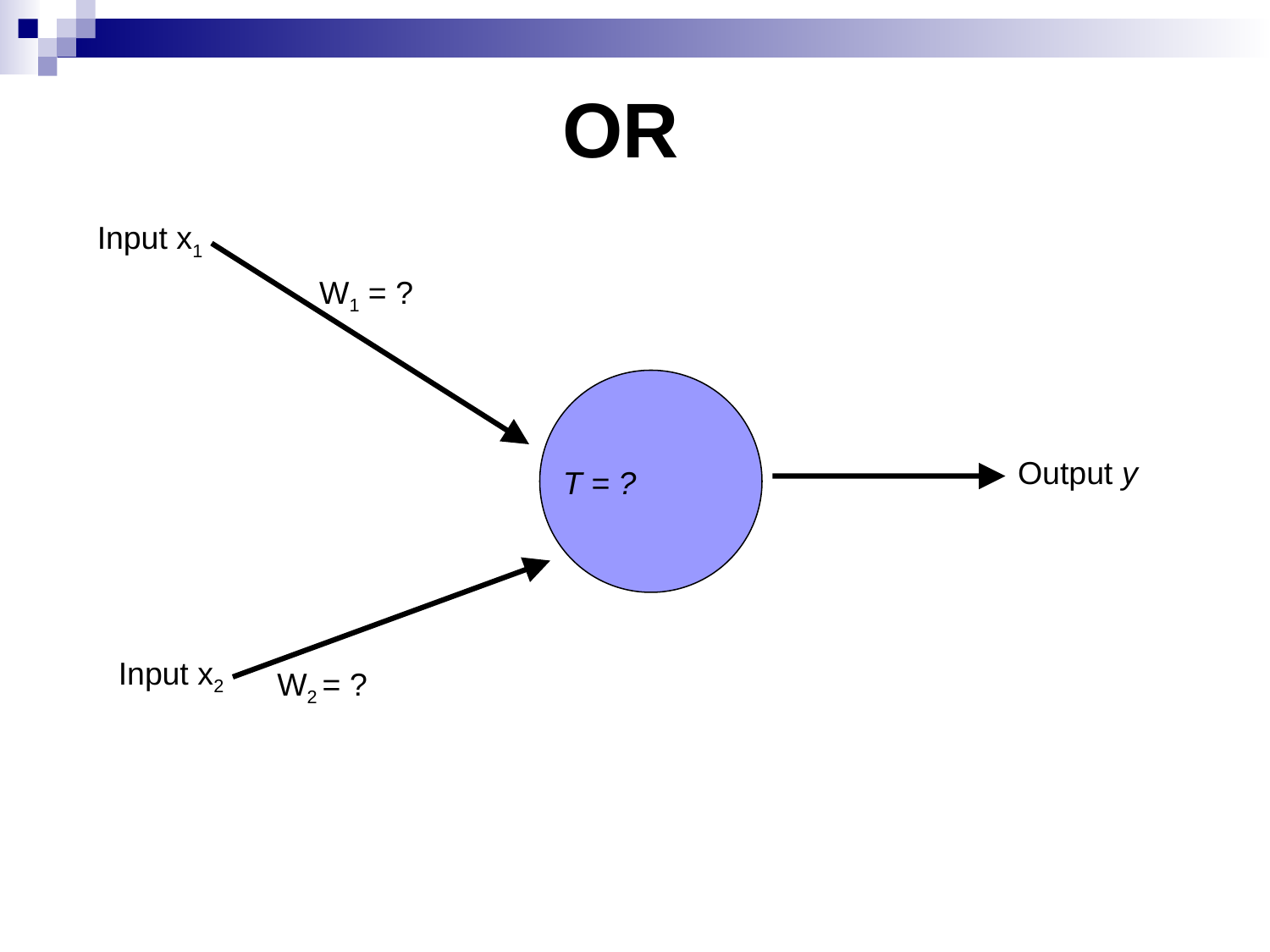

OR
Input x1

W1 = ?

Output y
T = ?

Input x2
W2 = ?